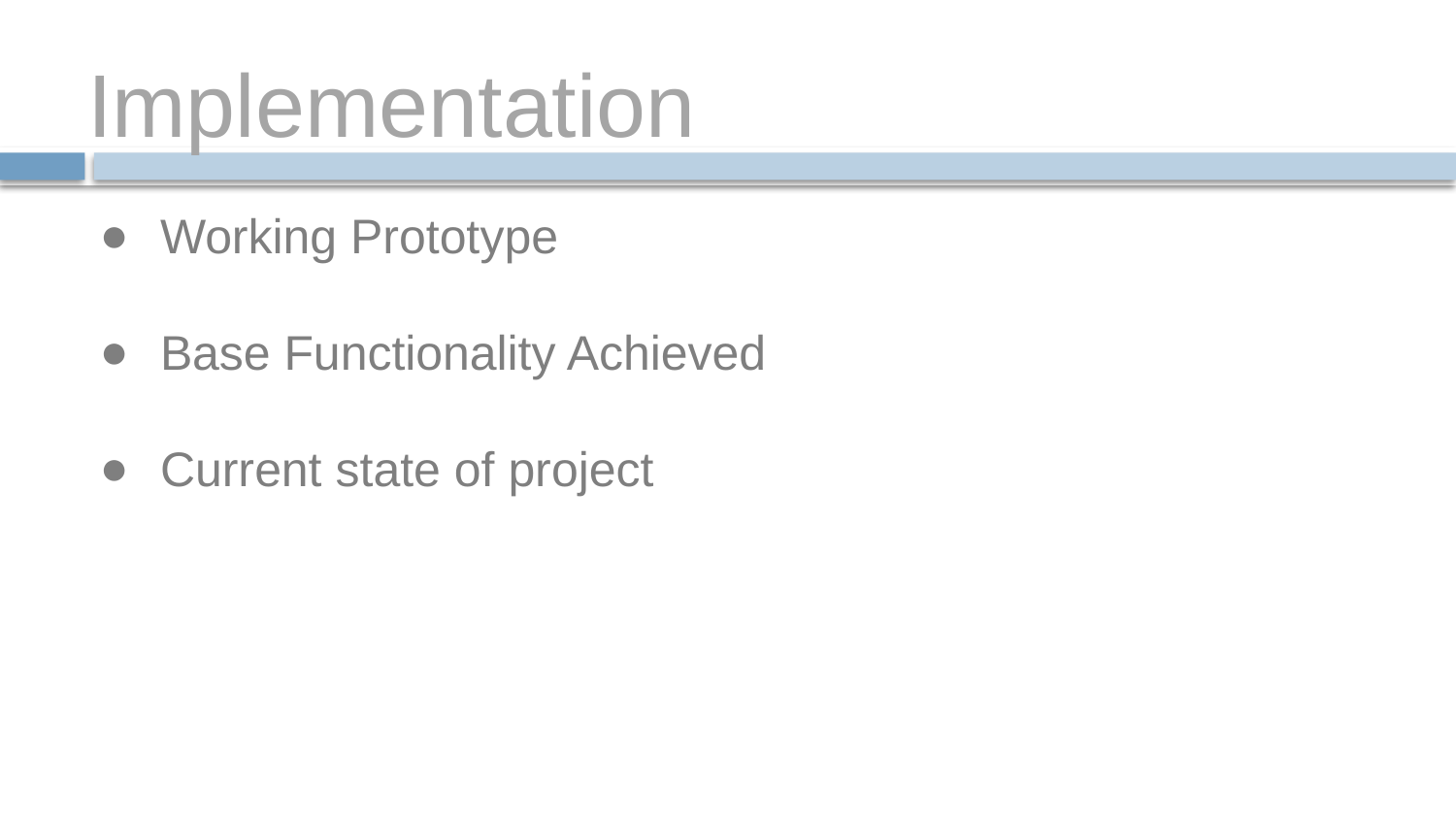

# Implementation
Working Prototype

Base Functionality Achieved

Current state of project